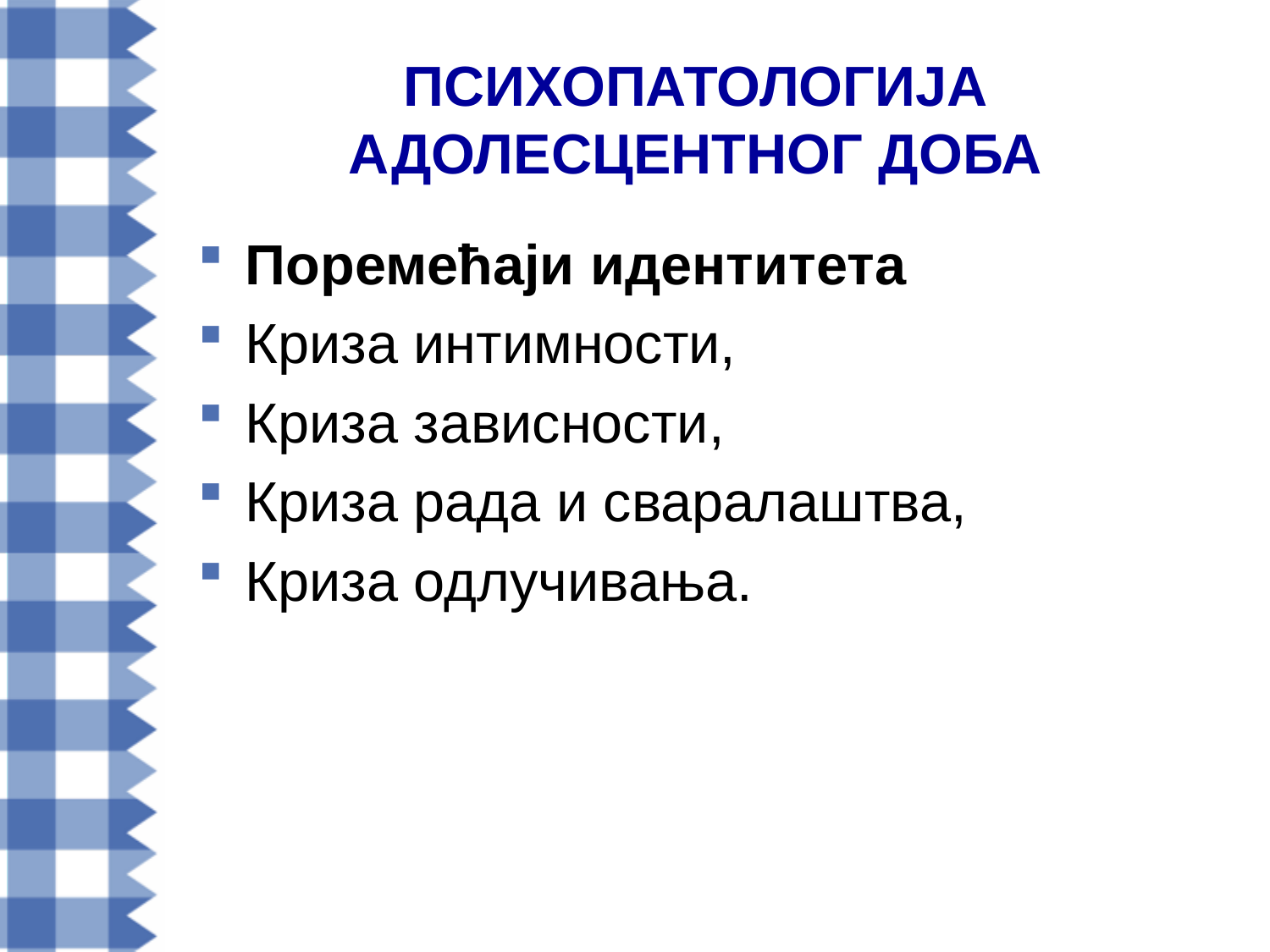

# ПСИХОПАТОЛОГИЈА АДОЛЕСЦЕНТНОГ ДОБА
Поремећаји идентитета
Криза интимности,
Криза зависности,
Криза рада и сваралаштва,
Криза одлучивања.